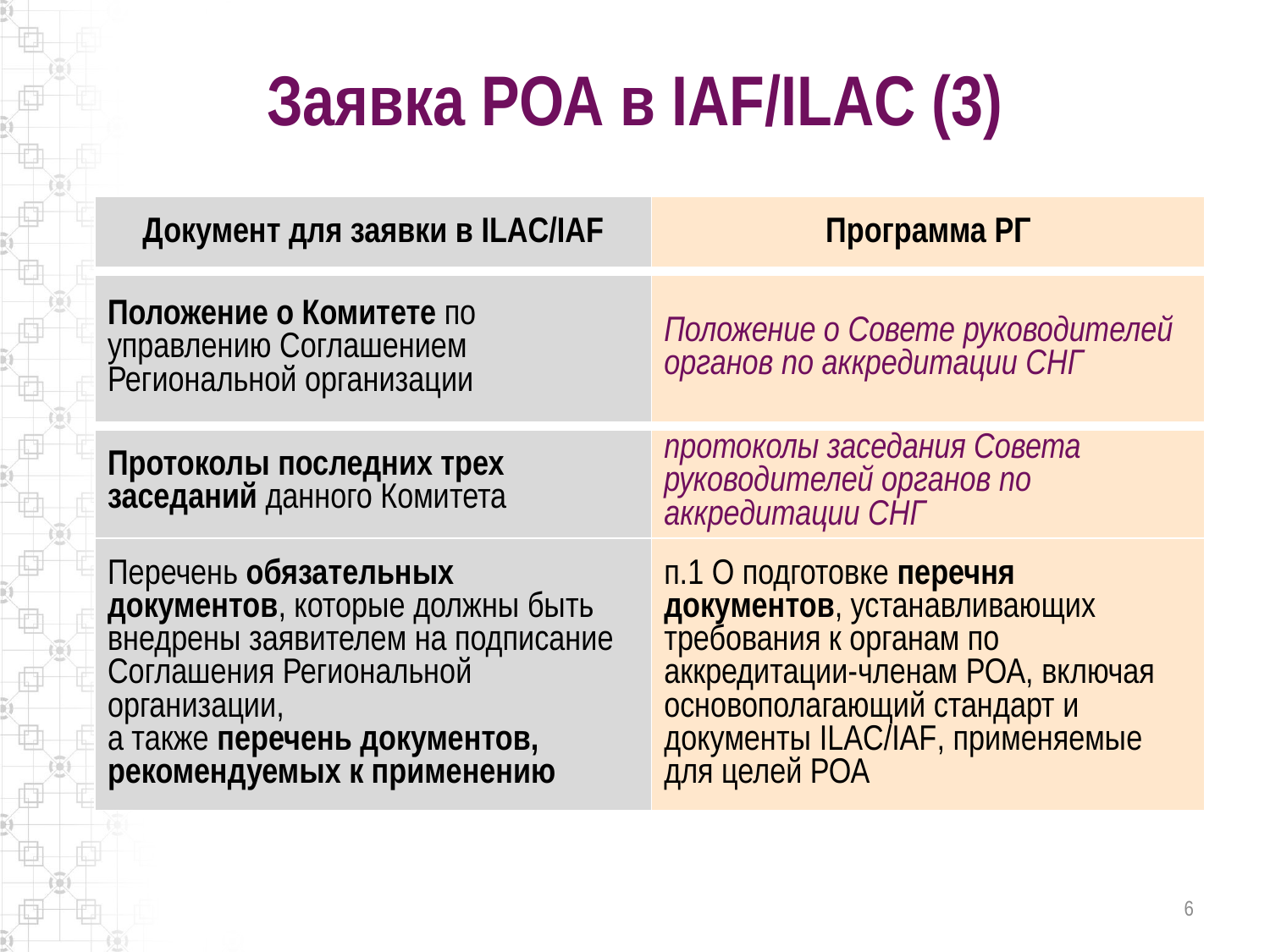

# Заявка РОА в IAF/ILAC (3)
| Документ для заявки в ILAC/IAF | Программа РГ |
| --- | --- |
| Положение о Комитете по управлению Соглашением Региональной организации | Положение о Совете руководителей органов по аккредитации СНГ |
| Протоколы последних трех заседаний данного Комитета | протоколы заседания Совета руководителей органов по аккредитации СНГ |
| Перечень обязательных документов, которые должны быть внедрены заявителем на подписание Соглашения Региональной организации, а также перечень документов, рекомендуемых к применению | п.1 О подготовке перечня документов, устанавливающих требования к органам по аккредитации-членам РОА, включая основополагающий стандарт и документы ILAC/IAF, применяемые для целей РОА |
6